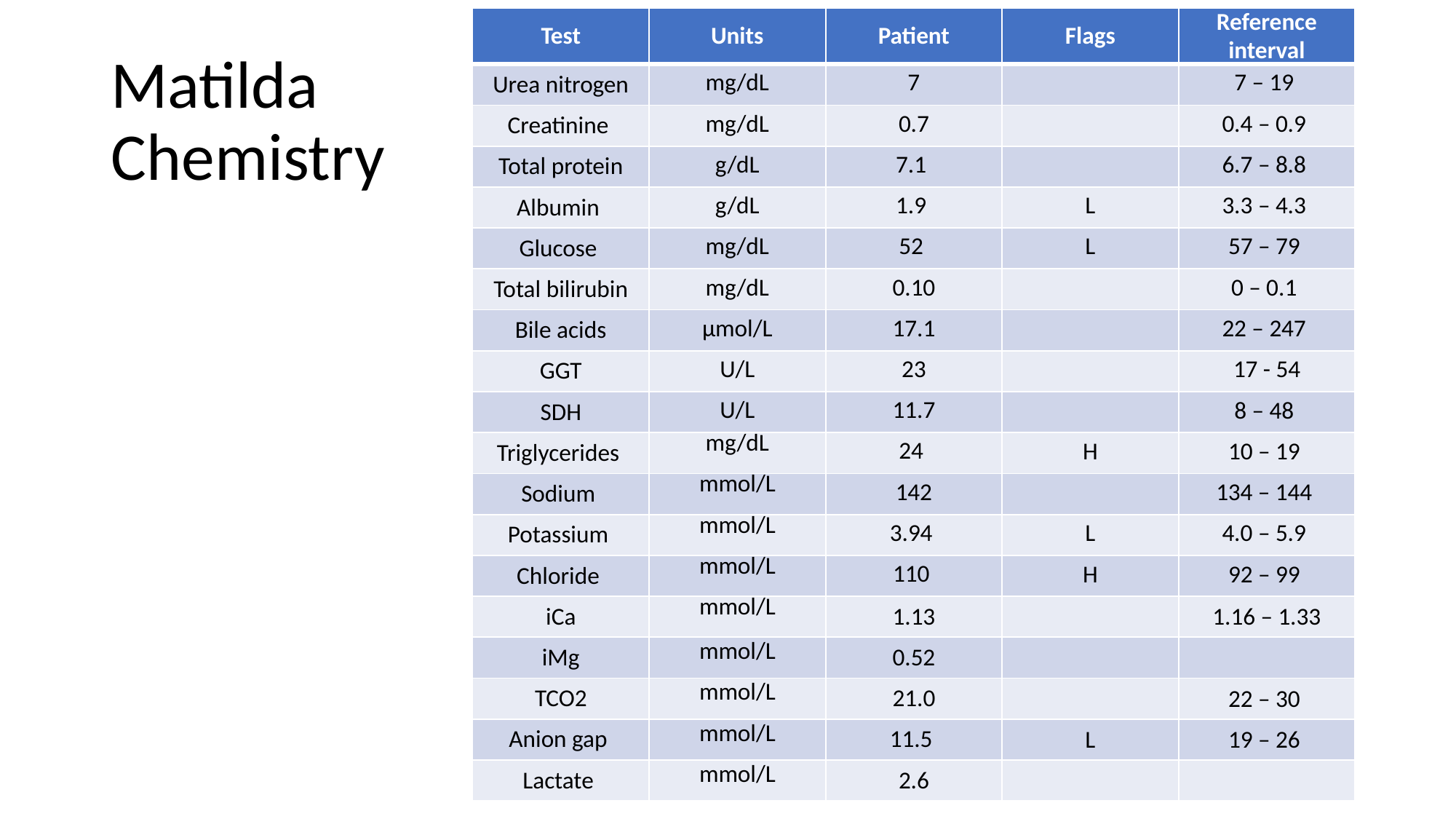

| Test | Units | Patient | Flags | Reference interval |
| --- | --- | --- | --- | --- |
| Urea nitrogen | mg/dL | 7 |  | 7 – 19 |
| Creatinine | mg/dL | 0.7 |  | 0.4 – 0.9 |
| Total protein | g/dL | 7.1 |  | 6.7 – 8.8 |
| Albumin | g/dL | 1.9 | L | 3.3 – 4.3 |
| Glucose | mg/dL | 52 | L | 57 – 79 |
| Total bilirubin | mg/dL | 0.10 |  | 0 – 0.1 |
| Bile acids | µmol/L | 17.1 |  | 22 – 247 |
| GGT | U/L | 23 |  | 17 - 54 |
| SDH | U/L | 11.7 |  | 8 – 48 |
| Triglycerides | mg/dL | 24 | H | 10 – 19 |
| Sodium | mmol/L | 142 |  | 134 – 144 |
| Potassium | mmol/L | 3.94 | L | 4.0 – 5.9 |
| Chloride | mmol/L | 110 | H | 92 – 99 |
| iCa | mmol/L | 1.13 |  | 1.16 – 1.33 |
| iMg | mmol/L | 0.52 |  |  |
| TCO2 | mmol/L | 21.0 |  | 22 – 30 |
| Anion gap | mmol/L | 11.5 | L | 19 – 26 |
| Lactate | mmol/L | 2.6 |  |  |
# Matilda Chemistry